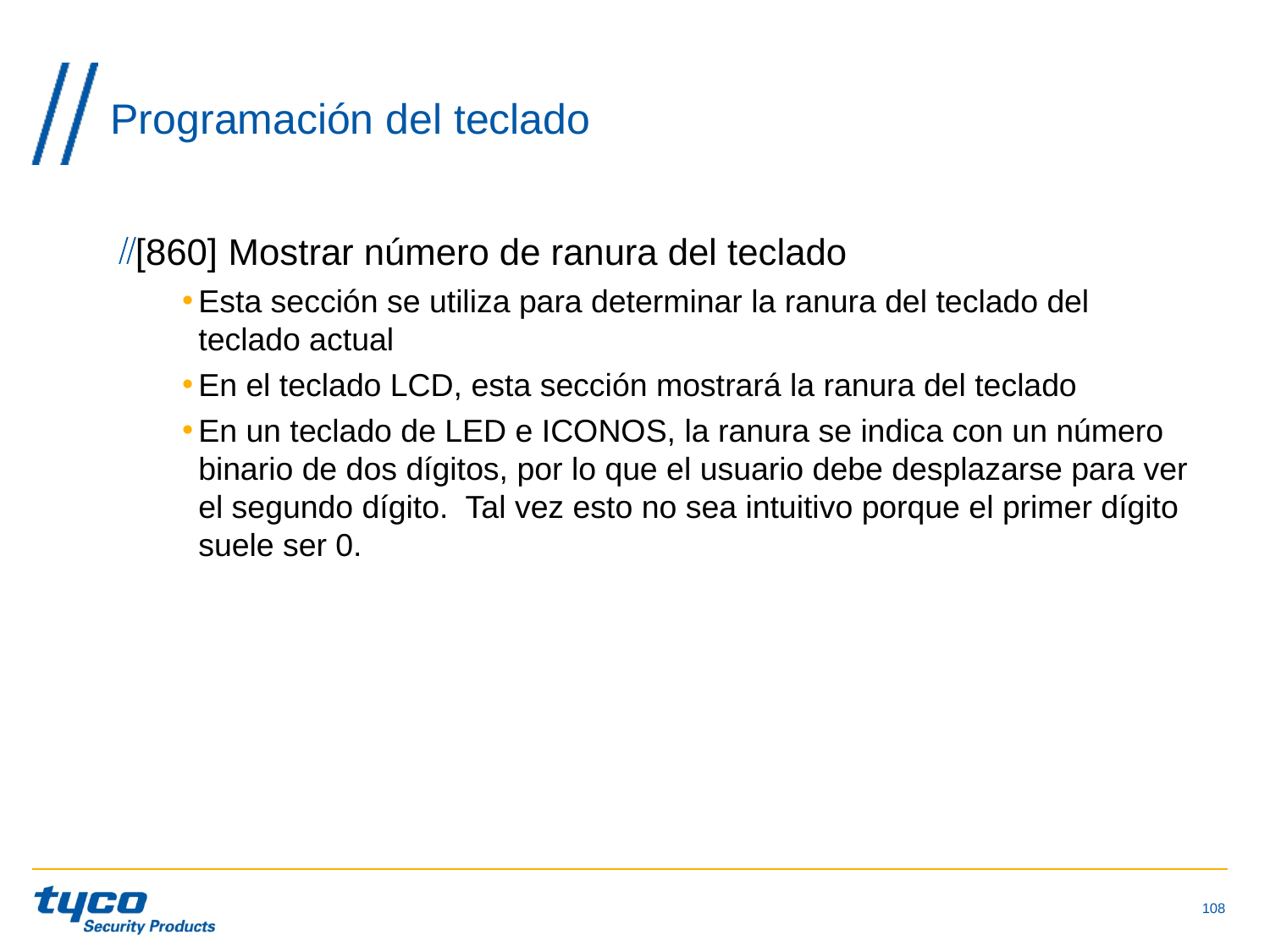

# Programación del teclado
[860] Mostrar número de ranura del teclado
Esta sección se utiliza para determinar la ranura del teclado del teclado actual
En el teclado LCD, esta sección mostrará la ranura del teclado
En un teclado de LED e ICONOS, la ranura se indica con un número binario de dos dígitos, por lo que el usuario debe desplazarse para ver el segundo dígito.  Tal vez esto no sea intuitivo porque el primer dígito suele ser 0.
108